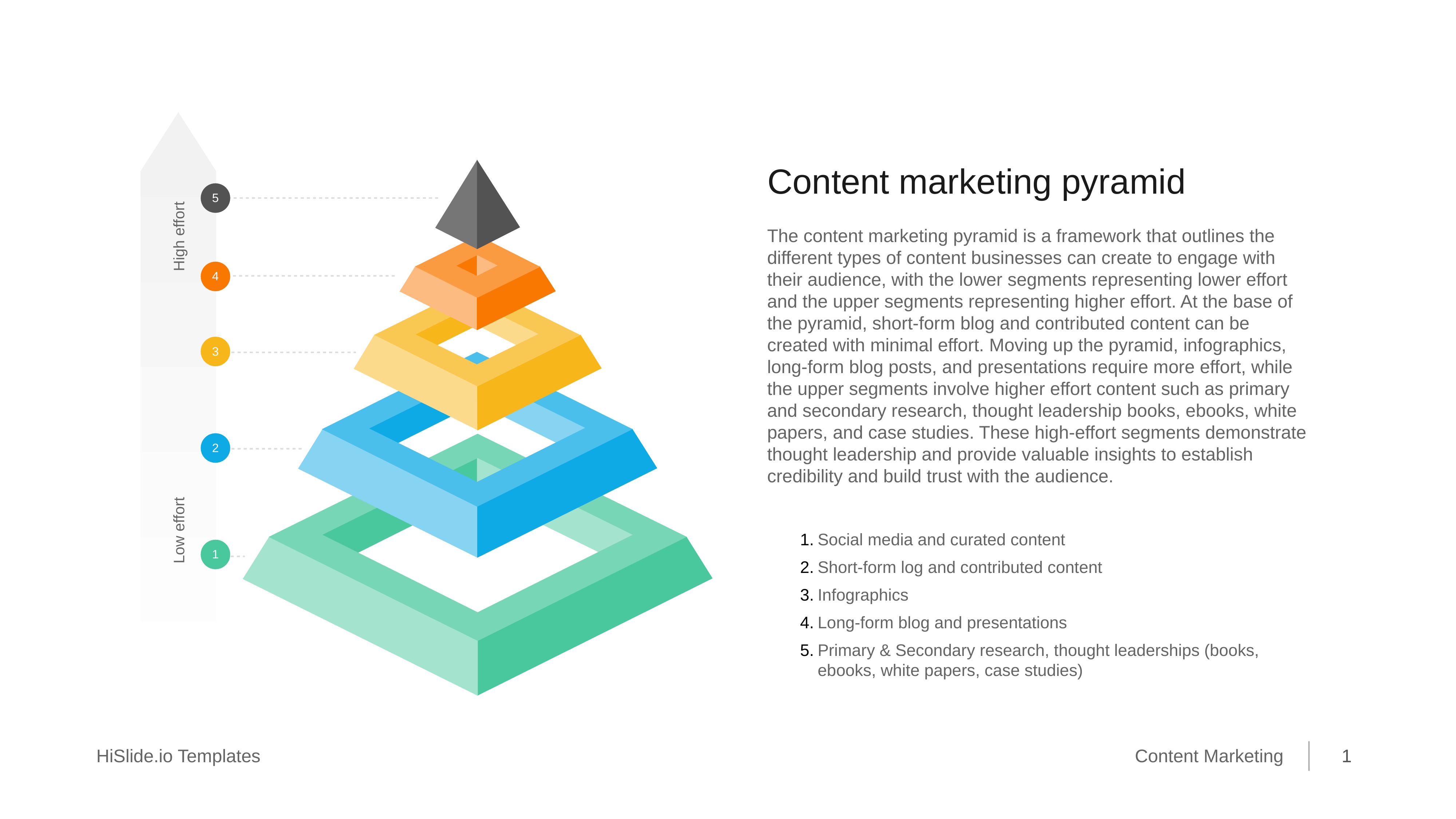

Content marketing pyramid
The content marketing pyramid is a framework that outlines the different types of content businesses can create to engage with their audience, with the lower segments representing lower effort and the upper segments representing higher effort. At the base of the pyramid, short-form blog and contributed content can be created with minimal effort. Moving up the pyramid, infographics, long-form blog posts, and presentations require more effort, while the upper segments involve higher effort content such as primary and secondary research, thought leadership books, ebooks, white papers, and case studies. These high-effort segments demonstrate thought leadership and provide valuable insights to establish credibility and build trust with the audience.

5

High effort

4

3

2

Low effort
Social media and curated content
Short-form log and contributed content
Infographics
Long-form blog and presentations
Primary & Secondary research, thought leaderships (books, ebooks, white papers, case studies)

1

1